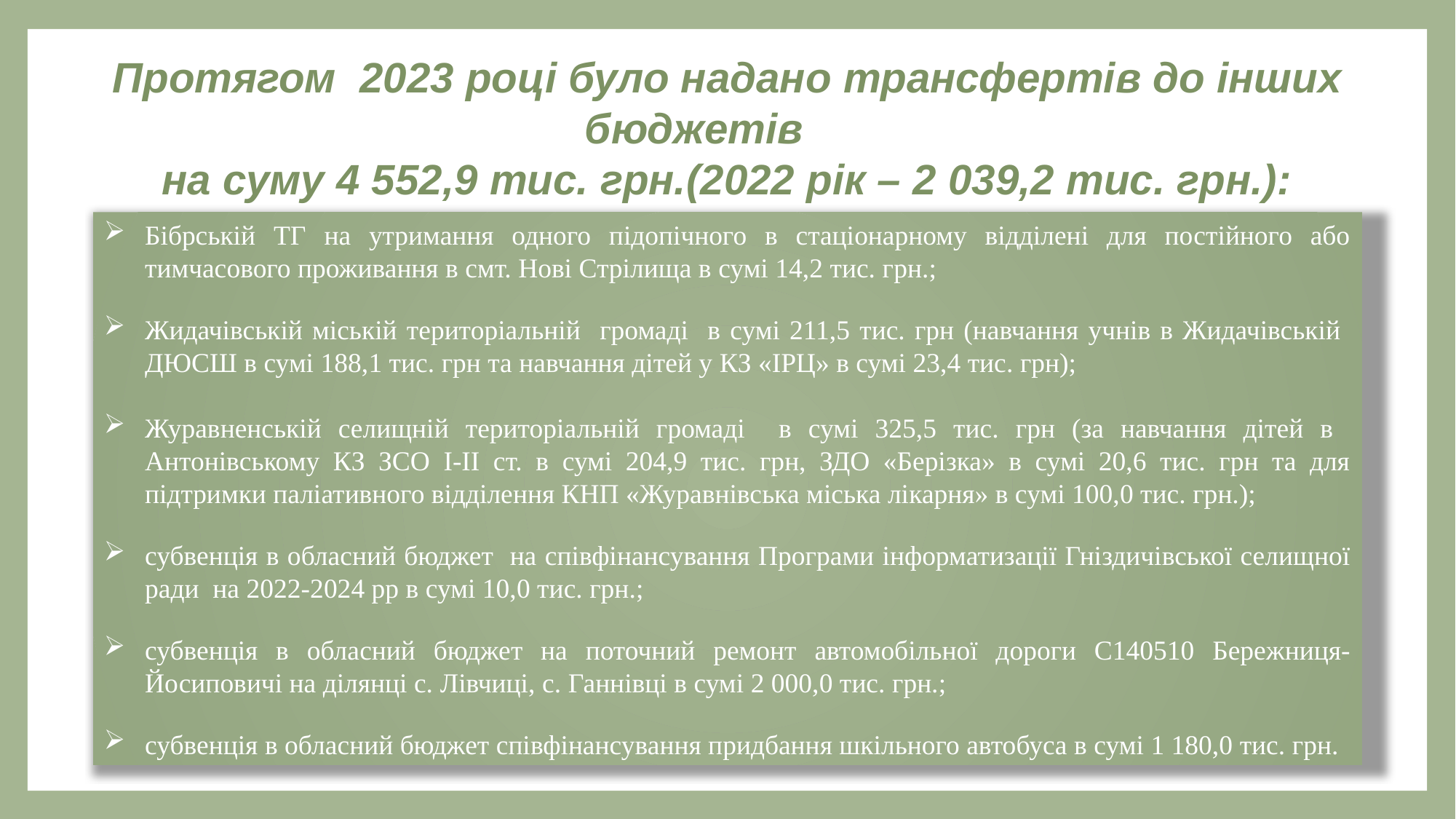

Протягом  2023 році було надано трансфертів до інших бюджетів
на суму 4 552,9 тис. грн.(2022 рік – 2 039,2 тис. грн.):
Бібрській ТГ на утримання одного підопічного в стаціонарному відділені для постійного або тимчасового проживання в смт. Нові Стрілища в сумі 14,2 тис. грн.;

Жидачівській міській територіальній  громаді  в сумі 211,5 тис. грн (навчання учнів в Жидачівській  ДЮСШ в сумі 188,1 тис. грн та навчання дітей у КЗ «ІРЦ» в сумі 23,4 тис. грн);

Журавненській селищній територіальній громаді  в сумі 325,5 тис. грн (за навчання дітей в  Антонівському КЗ ЗСО І-ІІ ст. в сумі 204,9 тис. грн, ЗДО «Берізка» в сумі 20,6 тис. грн та для підтримки паліативного відділення КНП «Журавнівська міська лікарня» в сумі 100,0 тис. грн.);

субвенція в обласний бюджет  на співфінансування Програми інформатизації Гніздичівської селищної ради  на 2022-2024 рр в сумі 10,0 тис. грн.;

субвенція в обласний бюджет на поточний ремонт автомобільної дороги С140510 Бережниця-Йосиповичі на ділянці с. Лівчиці, с. Ганнівці в сумі 2 000,0 тис. грн.;

субвенція в обласний бюджет співфінансування придбання шкільного автобуса в сумі 1 180,0 тис. грн.